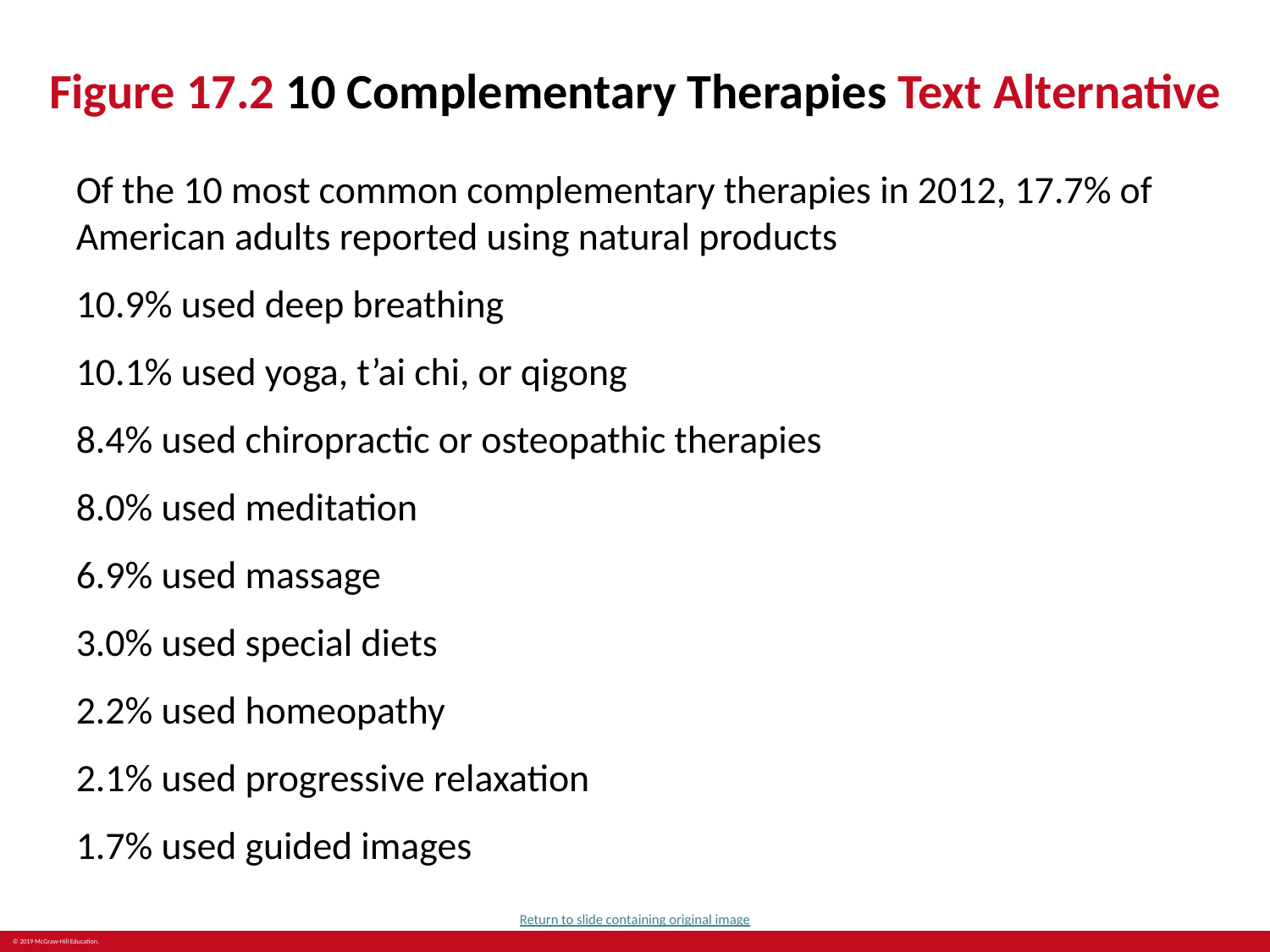

# Figure 17.2 10 Complementary Therapies Text Alternative
Of the 10 most common complementary therapies in 2012, 17.7% of American adults reported using natural products
10.9% used deep breathing
10.1% used yoga, t’ai chi, or qigong
8.4% used chiropractic or osteopathic therapies
8.0% used meditation
6.9% used massage
3.0% used special diets
2.2% used homeopathy
2.1% used progressive relaxation
1.7% used guided images
Return to slide containing original image